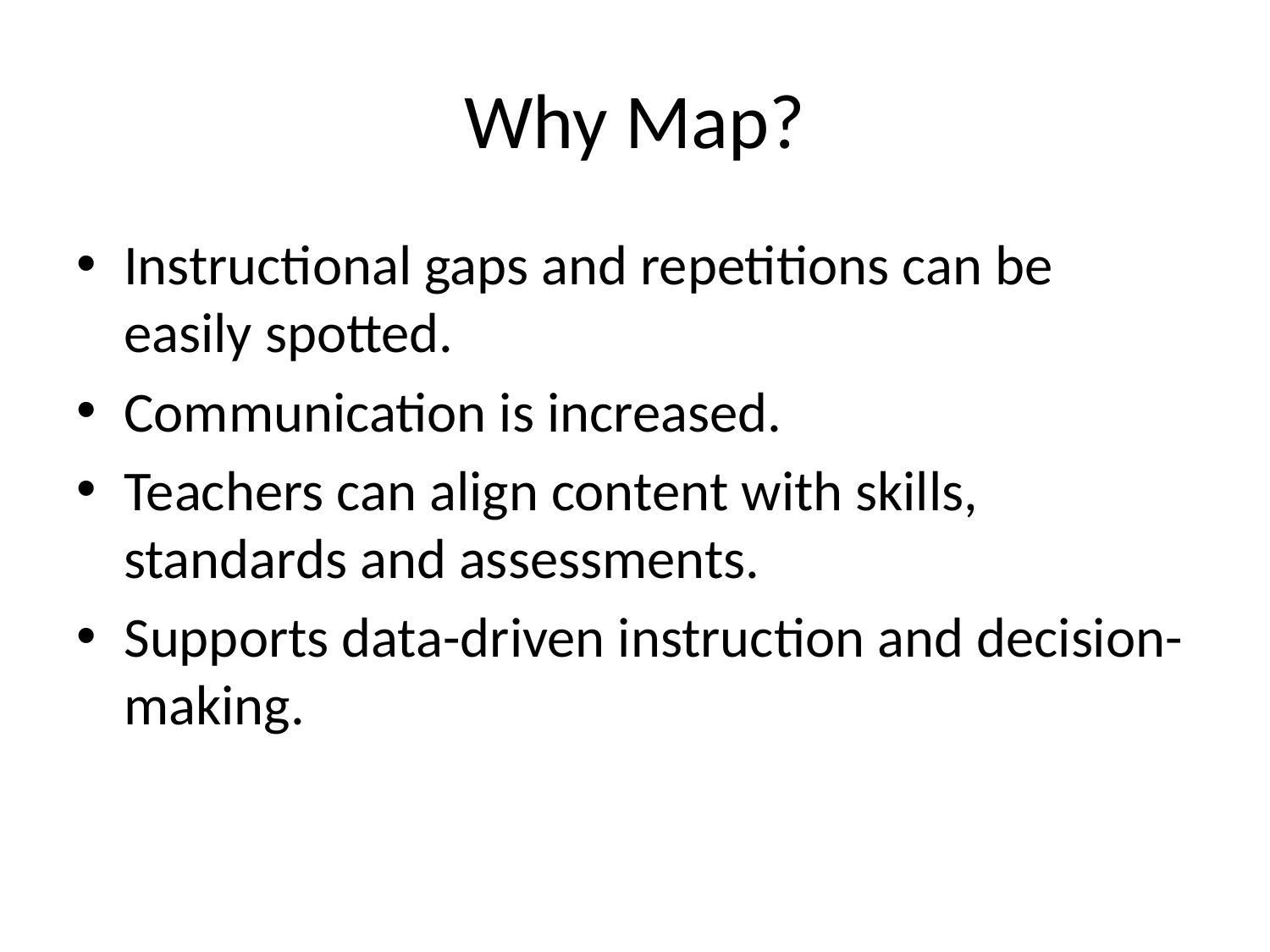

# Why Map?
Instructional gaps and repetitions can be easily spotted.
Communication is increased.
Teachers can align content with skills, standards and assessments.
Supports data-driven instruction and decision-making.